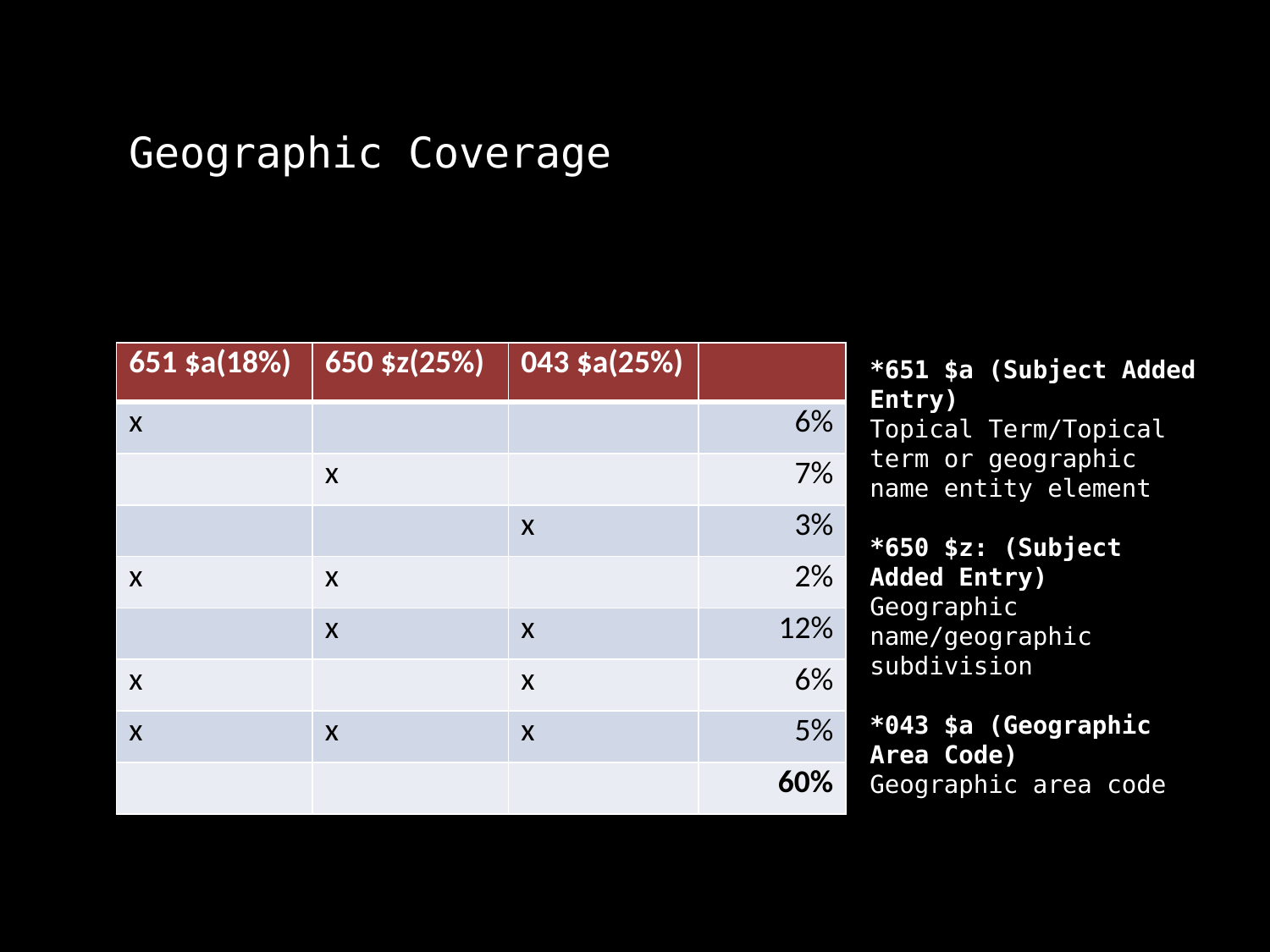

Geographic Coverage
| 651 $a(18%) | 650 $z(25%) | 043 $a(25%) |  |
| --- | --- | --- | --- |
| x |  |  | 6% |
|  | x |  | 7% |
|  |  | x | 3% |
| x | x |  | 2% |
|  | x | x | 12% |
| x |  | x | 6% |
| x | x | x | 5% |
|  |  |  | 60% |
*651 $a (Subject Added Entry)
Topical Term/Topical term or geographic name entity element

*650 $z: (Subject Added Entry)
Geographic name/geographic subdivision

*043 $a (Geographic Area Code)
Geographic area code